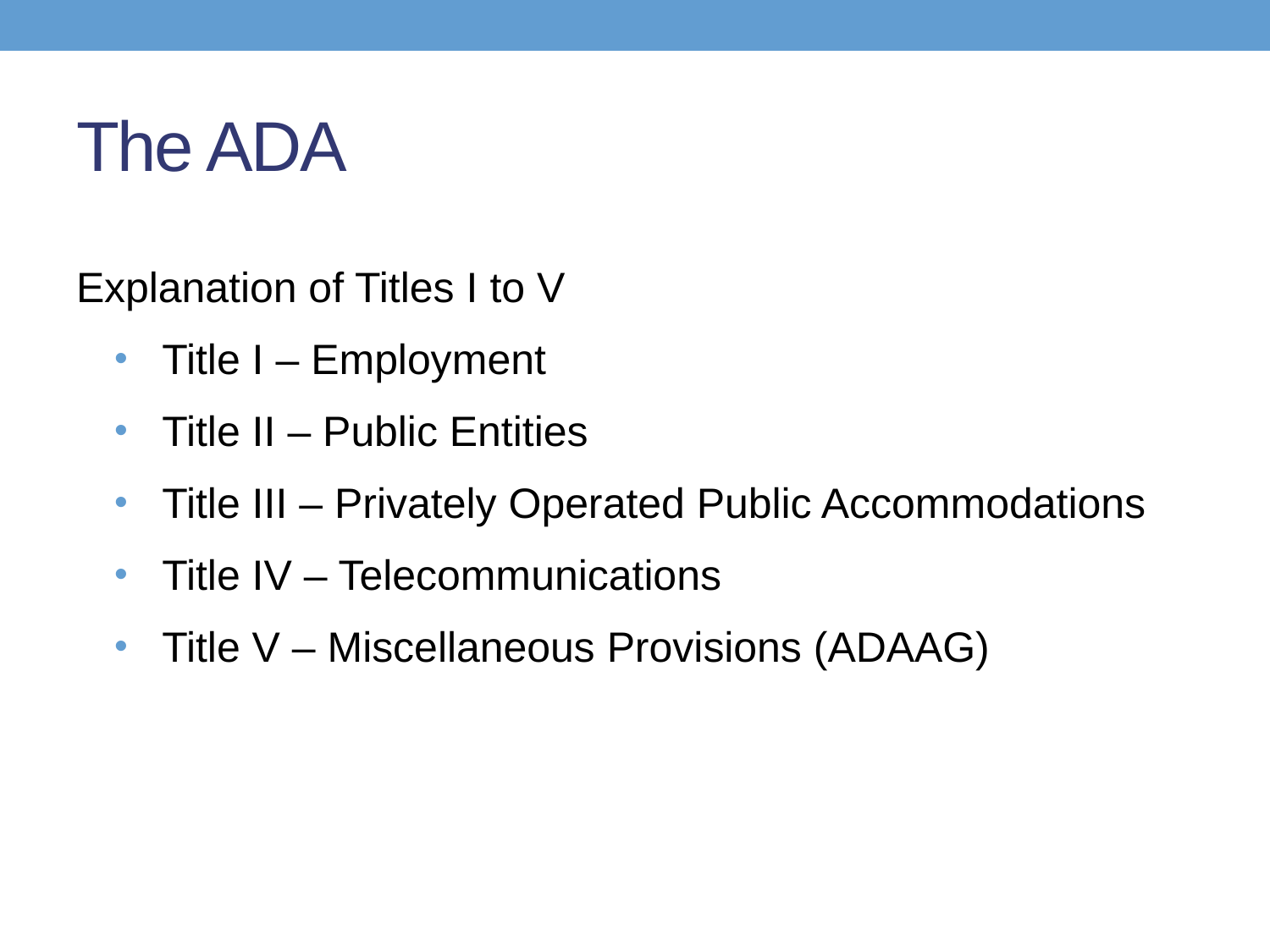

# The ADA
Explanation of Titles I to V
Title I – Employment
Title II – Public Entities
Title III – Privately Operated Public Accommodations
Title IV – Telecommunications
Title V – Miscellaneous Provisions (ADAAG)